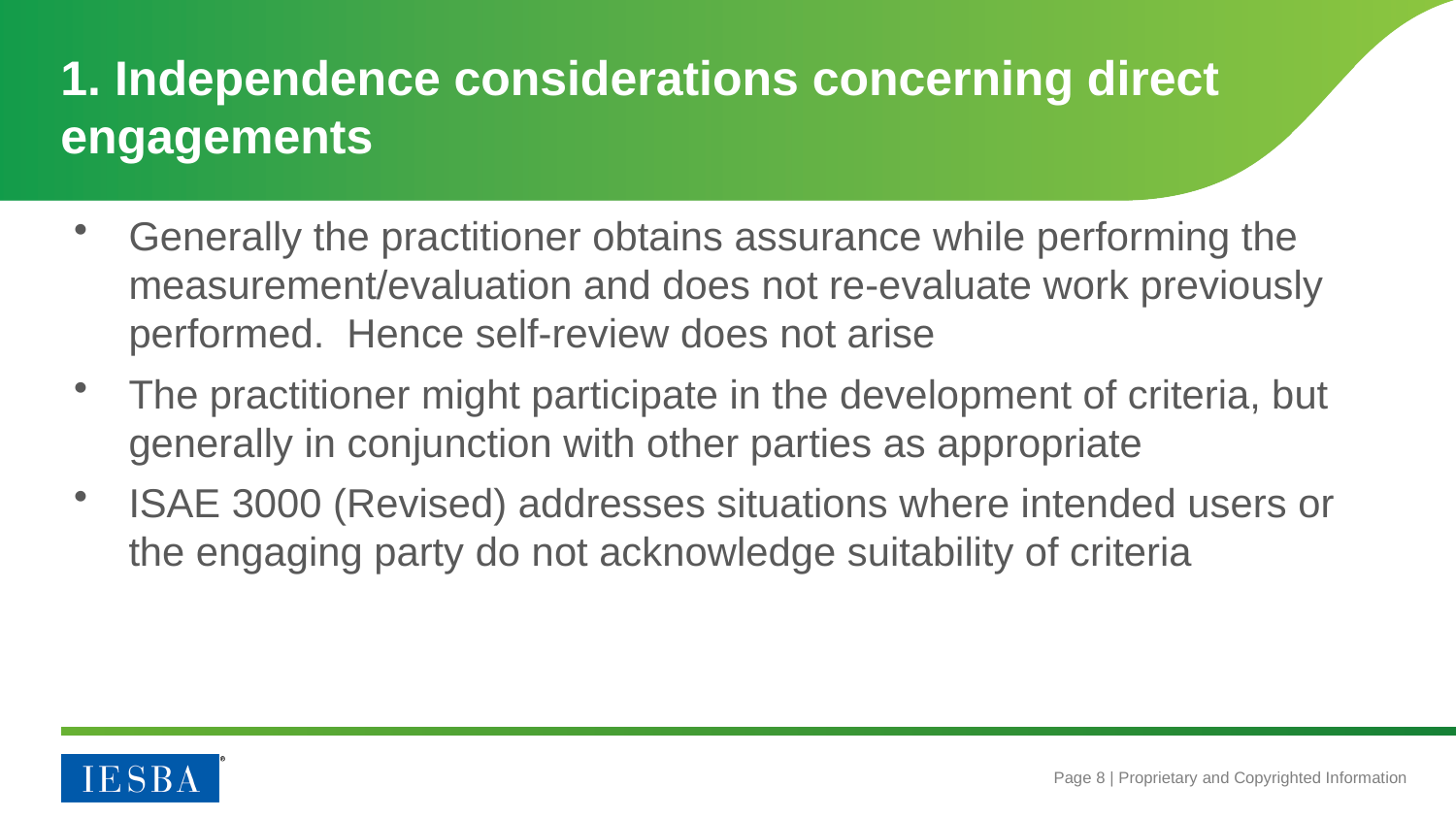

# 1. Independence considerations concerning direct engagements
Generally the practitioner obtains assurance while performing the measurement/evaluation and does not re-evaluate work previously performed.  Hence self-review does not arise
The practitioner might participate in the development of criteria, but generally in conjunction with other parties as appropriate
ISAE 3000 (Revised) addresses situations where intended users or the engaging party do not acknowledge suitability of criteria